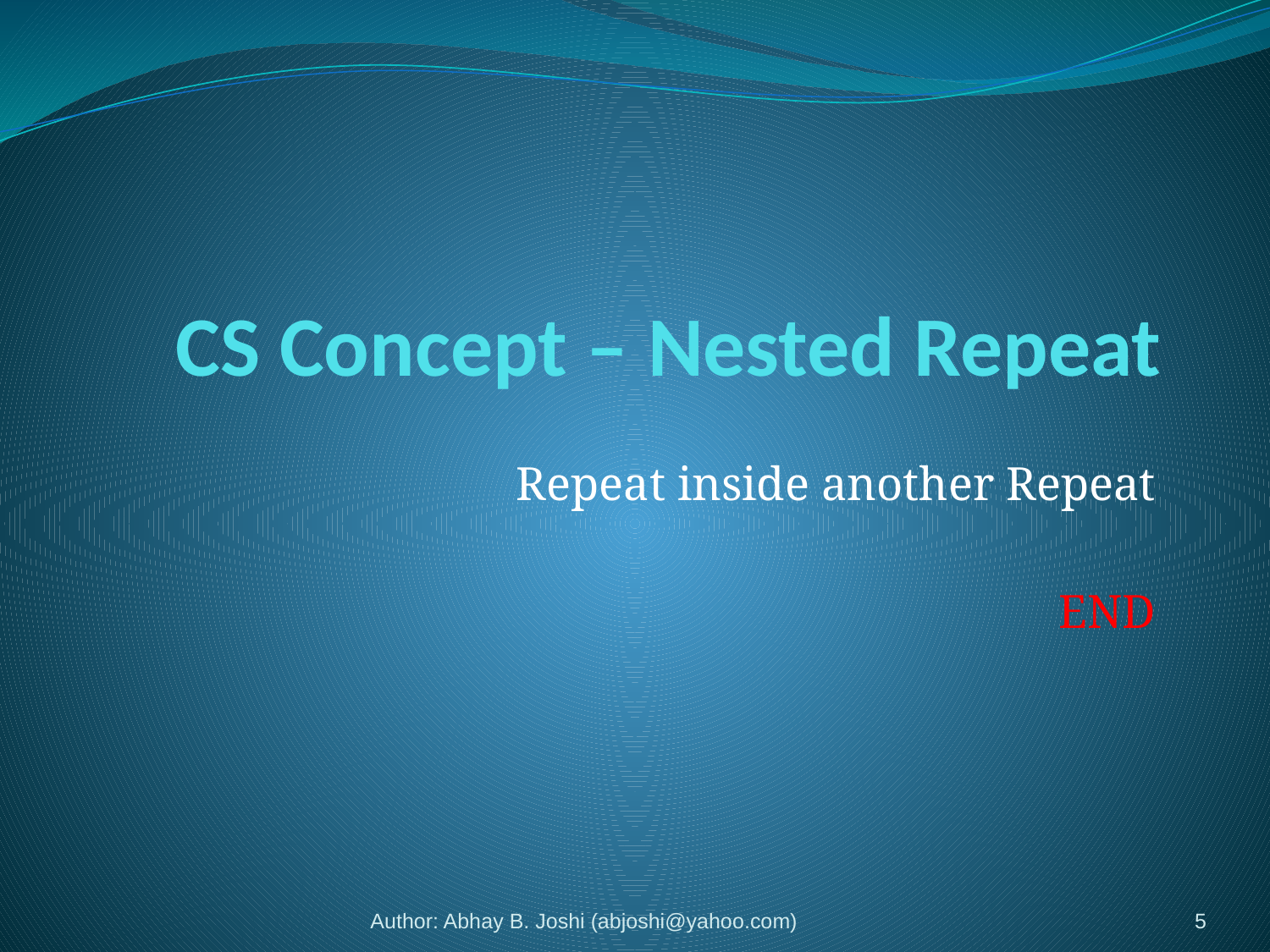

# CS Concept – Nested Repeat
Repeat inside another Repeat

END
Author: Abhay B. Joshi (abjoshi@yahoo.com)
5